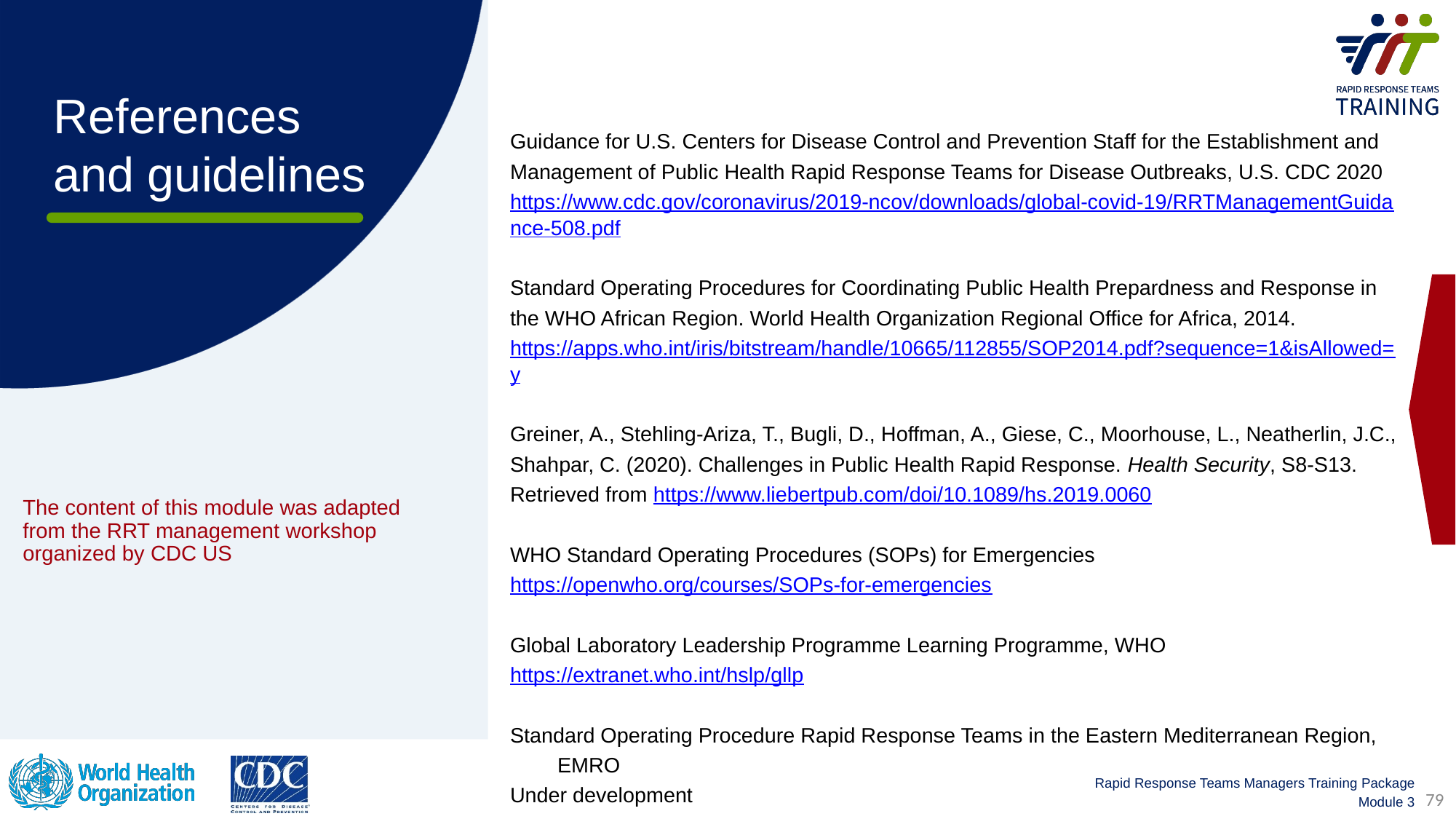

Guidance for U.S. Centers for Disease Control and Prevention Staff for the Establishment and Management of Public Health Rapid Response Teams for Disease Outbreaks, U.S. CDC 2020
https://www.cdc.gov/coronavirus/2019-ncov/downloads/global-covid-19/RRTManagementGuidance-508.pdf

Standard Operating Procedures for Coordinating Public Health Prepardness and Response in the WHO African Region. World Health Organization Regional Office for Africa, 2014. https://apps.who.int/iris/bitstream/handle/10665/112855/SOP2014.pdf?sequence=1&isAllowed=y

Greiner, A., Stehling-Ariza, T., Bugli, D., Hoffman, A., Giese, C., Moorhouse, L., Neatherlin, J.C., Shahpar, C. (2020). Challenges in Public Health Rapid Response. Health Security, S8-S13. Retrieved from https://www.liebertpub.com/doi/10.1089/hs.2019.0060

WHO Standard Operating Procedures (SOPs) for Emergencies
https://openwho.org/courses/SOPs-for-emergencies

Global Laboratory Leadership Programme Learning Programme, WHO
https://extranet.who.int/hslp/gllp

Standard Operating Procedure Rapid Response Teams in the Eastern Mediterranean Region, EMRO
Under development

# The content of this module was adapted from the RRT management workshop organized by CDC US
79